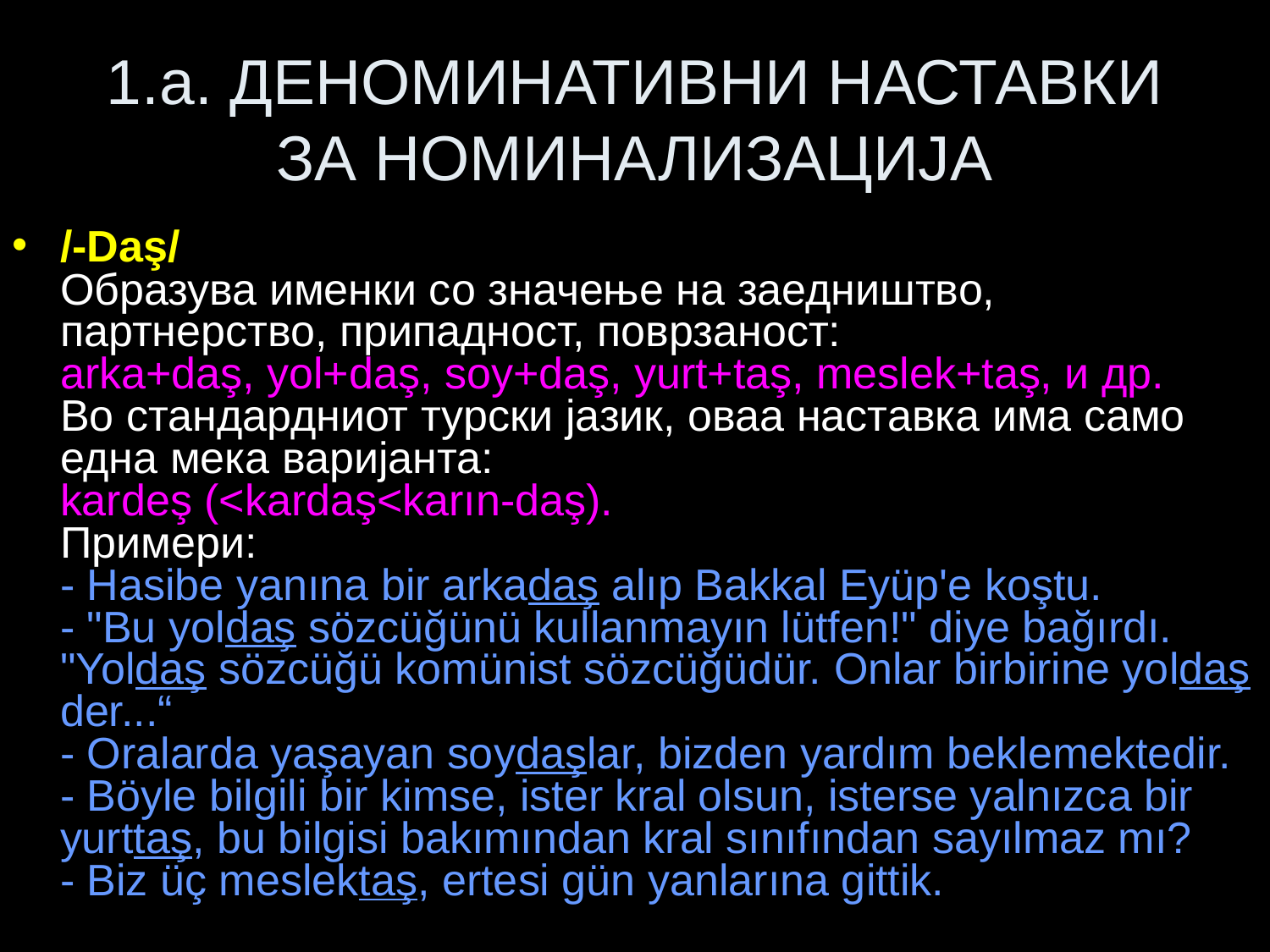

# 1.a. ДЕНОМИНАТИВНИ НАСТАВКИ ЗА НОМИНАЛИЗАЦИЈА
/-Daş/
Образува именки со значење на заедништво, партнерство, припадност, поврзаност:
arka+daş, yol+daş, soy+daş, yurt+taş, meslek+taş, и др.
Во стандардниот турски јазик, оваа наставка има само една мека варијанта:
kardeş (<kardaş<karın-daş).
Примери:
- Hasibe yanına bir arkadaş alıp Bakkal Eyüp'e koştu.
- "Bu yoldaş sözcüğünü kullanmayın lütfen!" diye bağırdı. "Yoldaş sözcüğü komünist sözcüğüdür. Onlar birbirine yoldaş der...“
- Oralarda yaşayan soydaşlar, bizden yardım beklemektedir.
- Böyle bilgili bir kimse, ister kral olsun, isterse yalnızca bir yurttaş, bu bilgisi bakımından kral sınıfından sayılmaz mı?
- Biz üç meslektaş, ertesi gün yanlarına gittik.